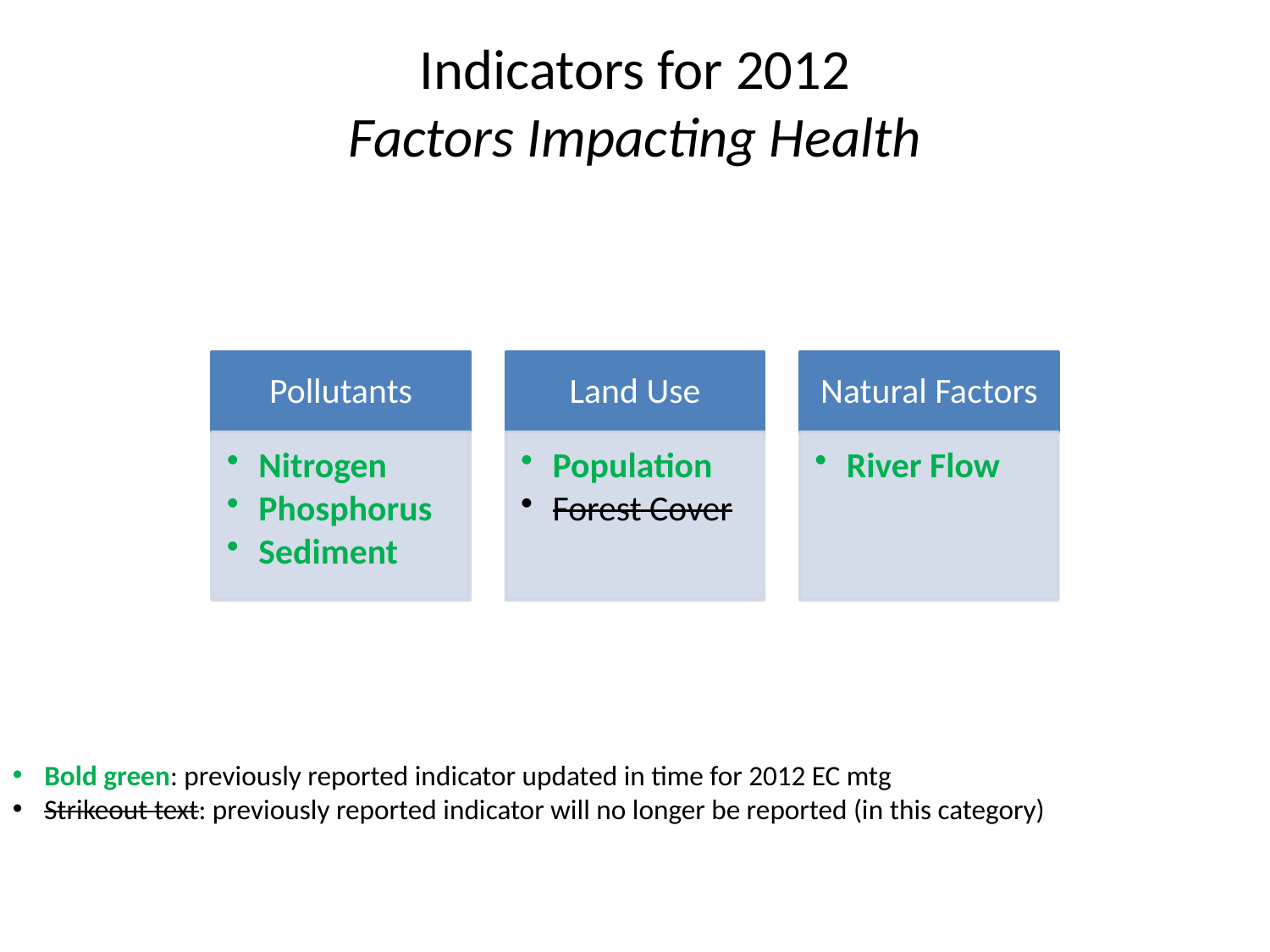

# Indicators for 2012 Factors Impacting Health
Pollutants
Nitrogen
Phosphorus
Sediment
Land Use
Population
Forest Cover
Natural Factors
River Flow
Bold green: previously reported indicator updated in time for 2012 EC mtg
Strikeout text: previously reported indicator will no longer be reported (in this category)